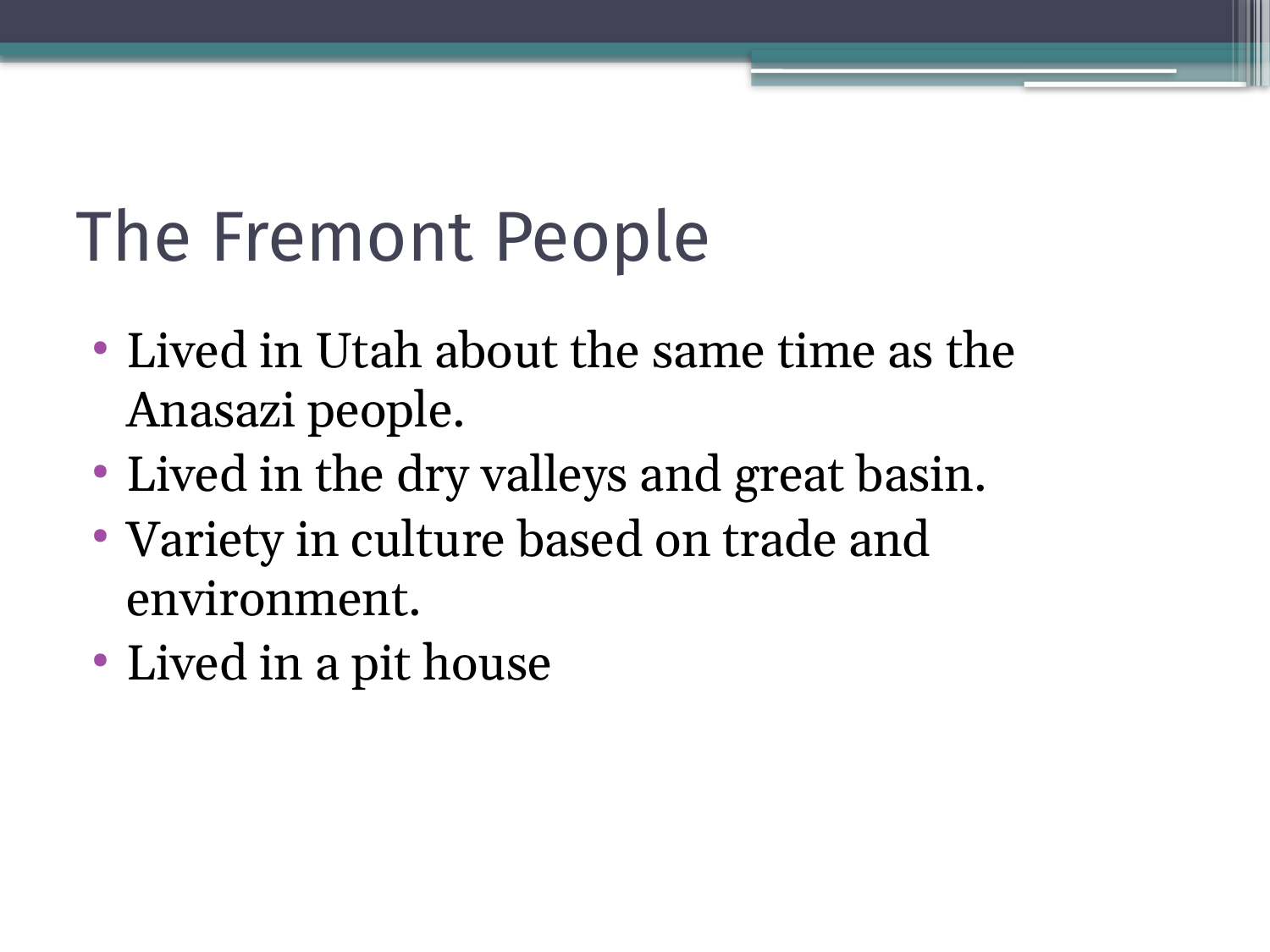

# The Fremont People
Lived in Utah about the same time as the Anasazi people.
Lived in the dry valleys and great basin.
Variety in culture based on trade and environment.
Lived in a pit house